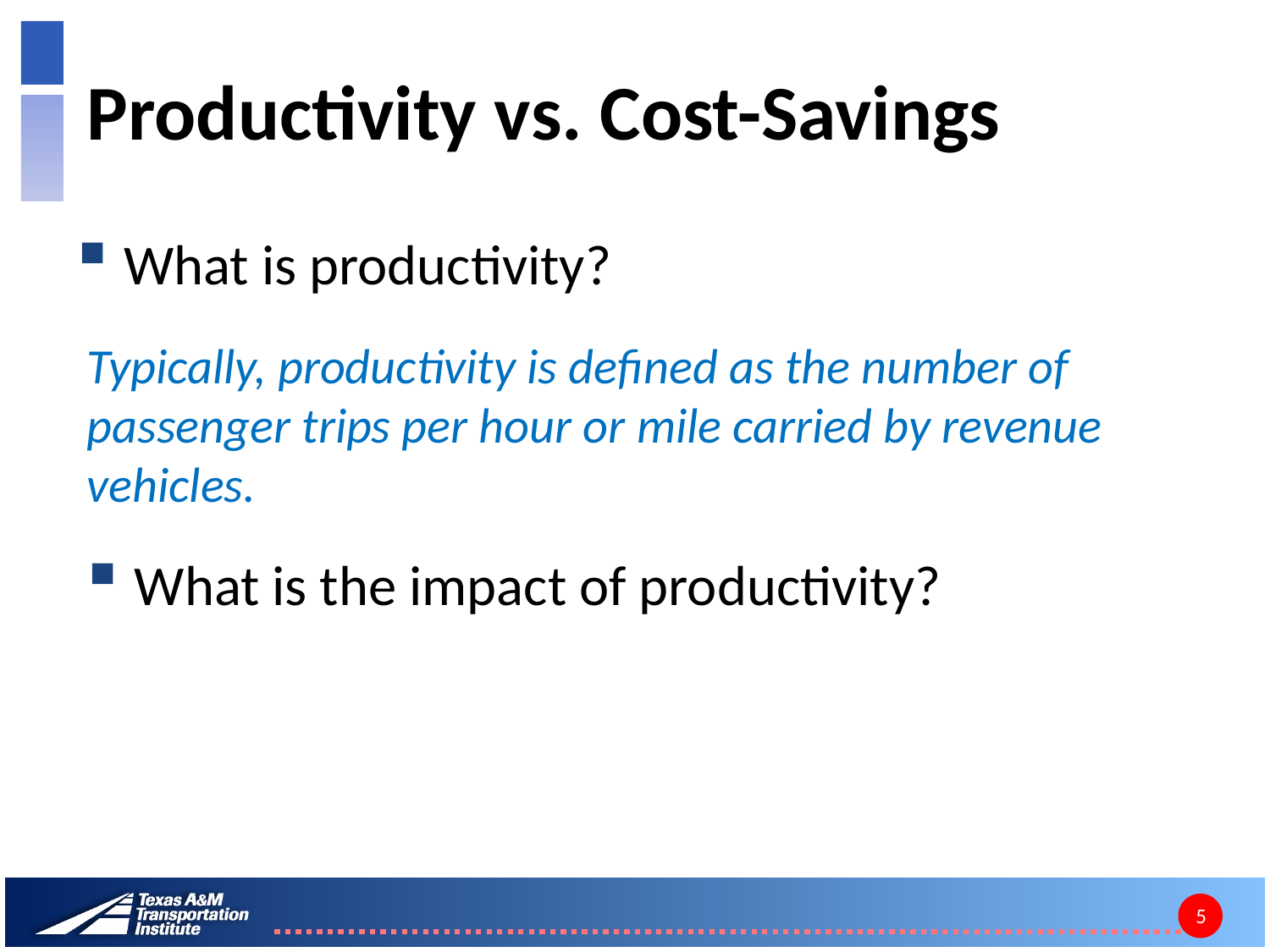

# Productivity vs. Cost-Savings
What is productivity?
Typically, productivity is defined as the number of passenger trips per hour or mile carried by revenue vehicles.
What is the impact of productivity?
5